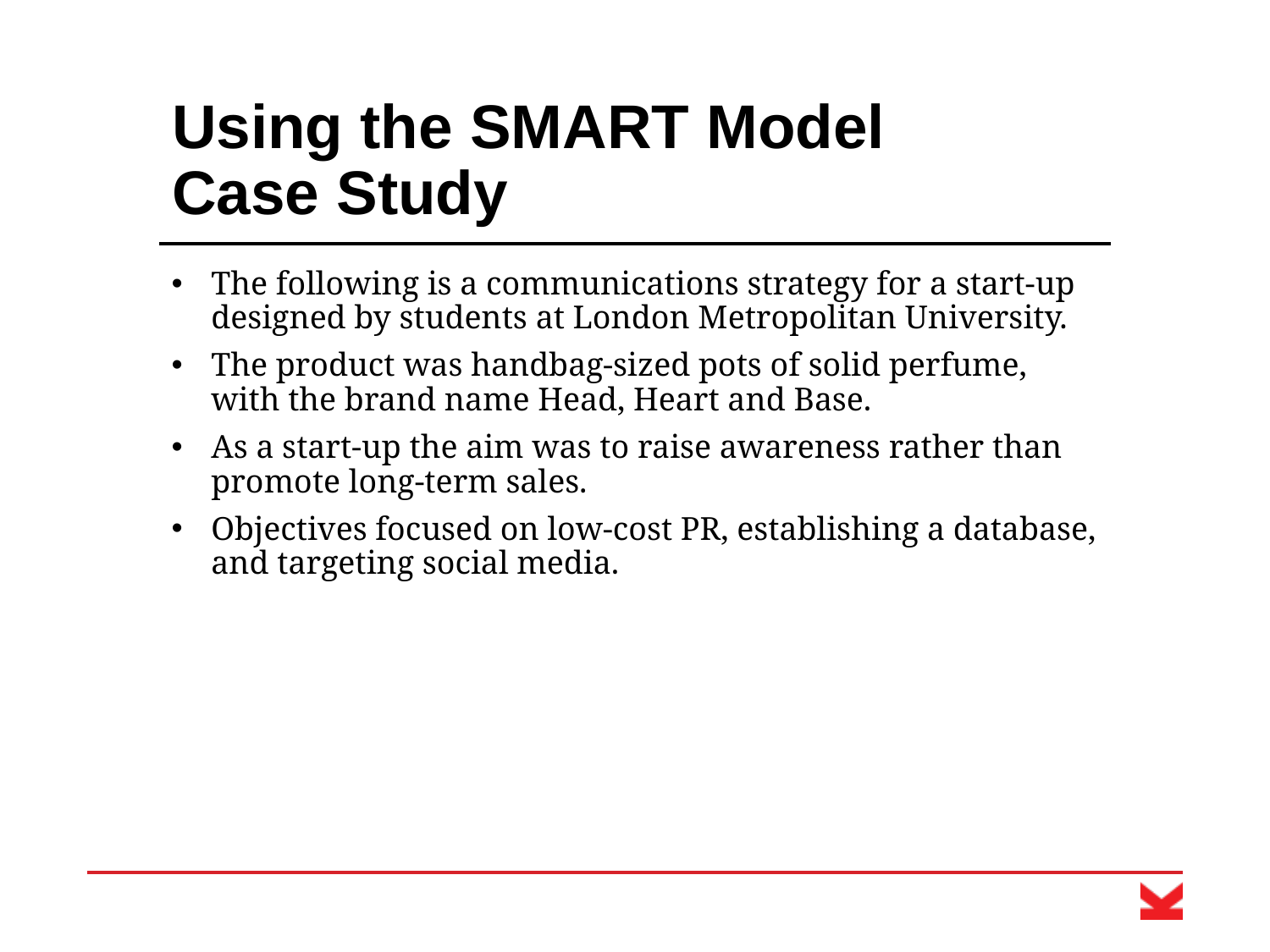

# Using the SMART Model Case Study
The following is a communications strategy for a start-up designed by students at London Metropolitan University.
The product was handbag-sized pots of solid perfume, with the brand name Head, Heart and Base.
As a start-up the aim was to raise awareness rather than promote long-term sales.
Objectives focused on low-cost PR, establishing a database, and targeting social media.